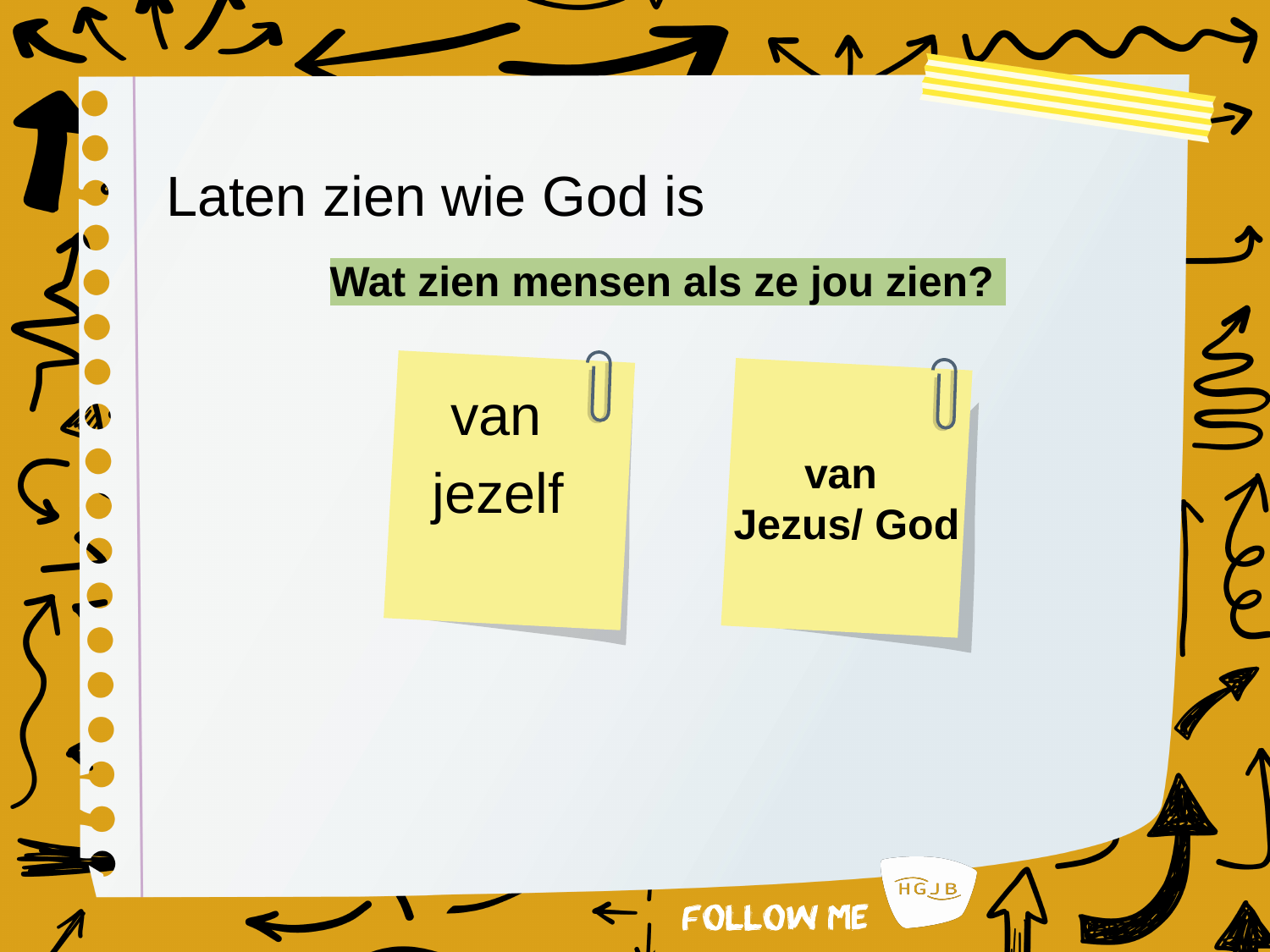

# Laten zien wie God is
Wat zien mensen als ze jou zien?

                        van
                 jezelf

van
Jezus/ God